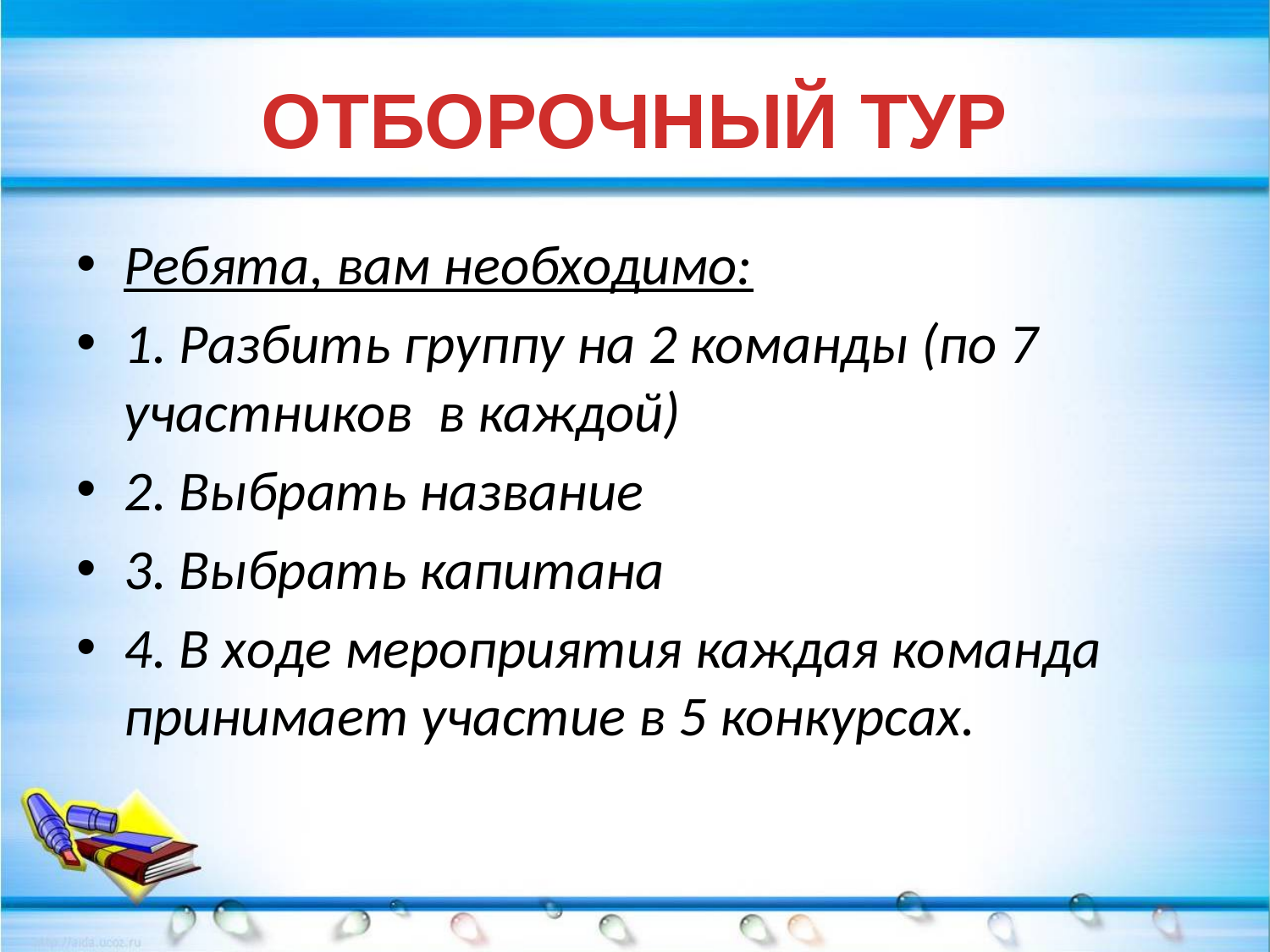

# ОТБОРОЧНЫЙ ТУР
Ребята, вам необходимо:
1. Разбить группу на 2 команды (по 7 участников  в каждой)
2. Выбрать название
3. Выбрать капитана
4. В ходе мероприятия каждая команда принимает участие в 5 конкурсах.